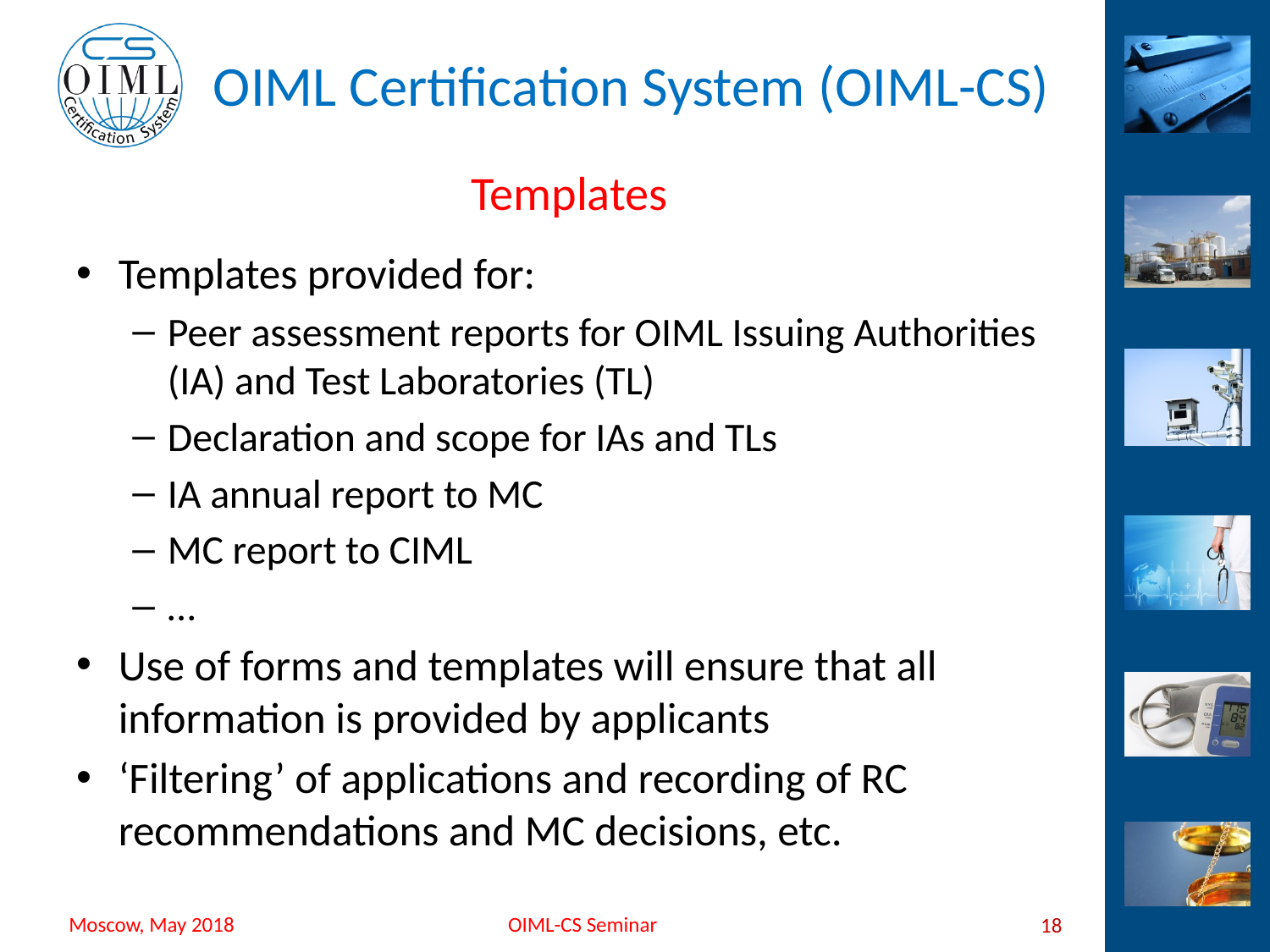

# Templates
Templates provided for:
Peer assessment reports for OIML Issuing Authorities (IA) and Test Laboratories (TL)
Declaration and scope for IAs and TLs
IA annual report to MC
MC report to CIML
…
Use of forms and templates will ensure that all information is provided by applicants
‘Filtering’ of applications and recording of RC recommendations and MC decisions, etc.
18